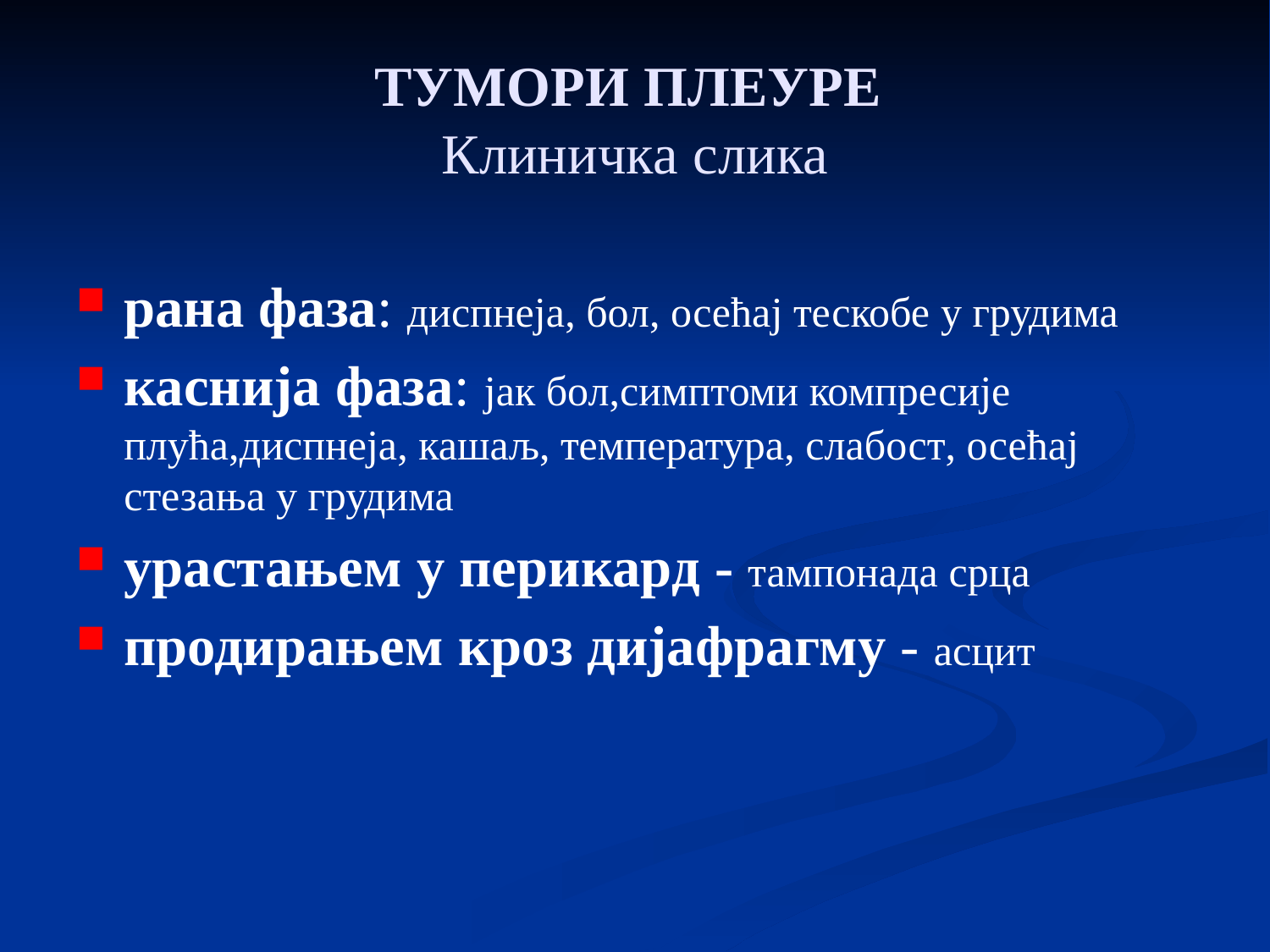

# ТУМОРИ ПЛЕУРЕ Клиничка слика
рана фаза: диспнеја, бол, осећај тескобе у грудима
каснија фаза: јак бол,симптоми компресије плућа,диспнеја, кашаљ, температура, слабост, осећај стезања у грудима
урастањем у перикард - тампонада срца
продирањем кроз дијафрагму - асцит